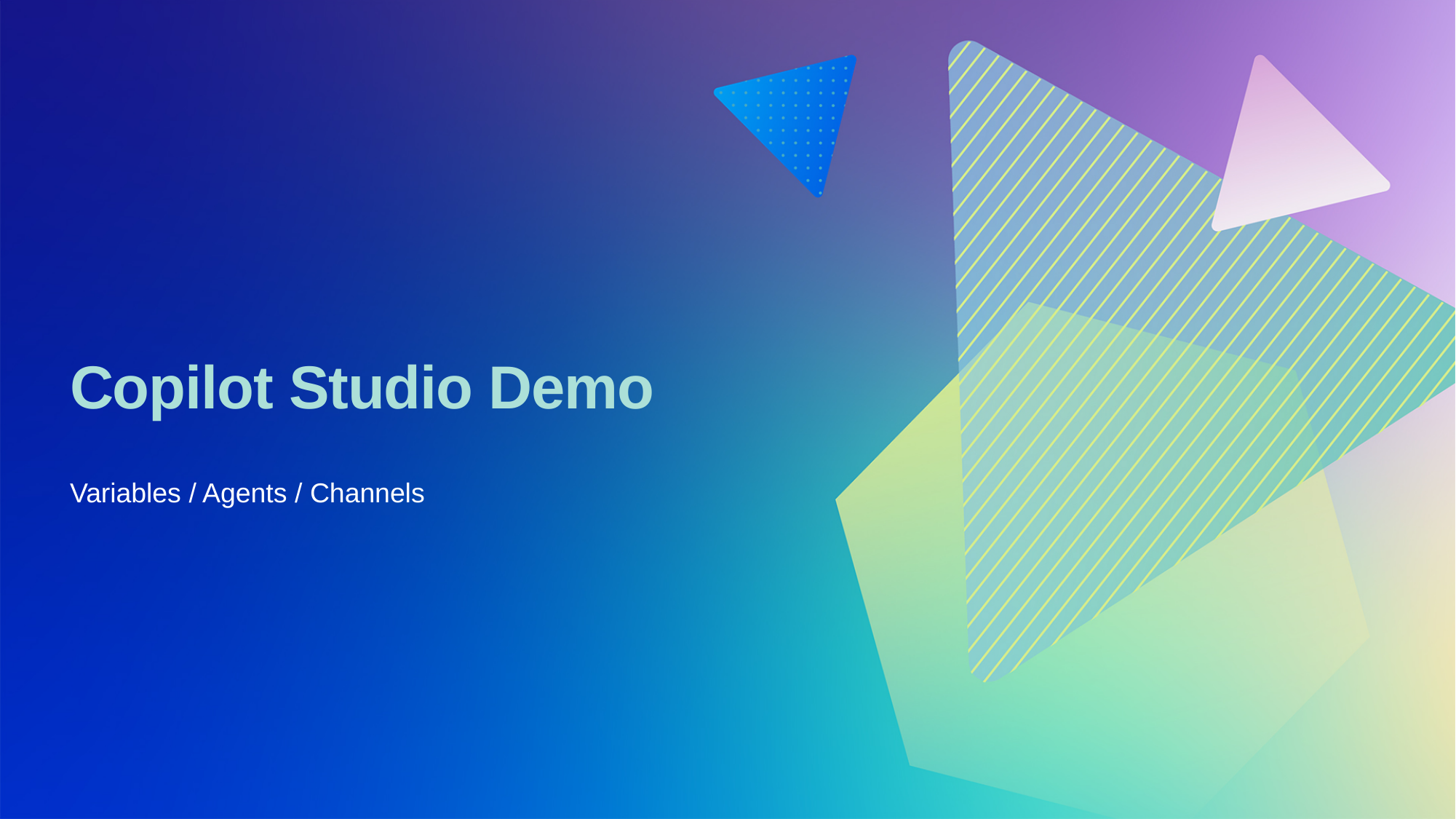

# Copilot Studio Demo
Variables / Agents / Channels